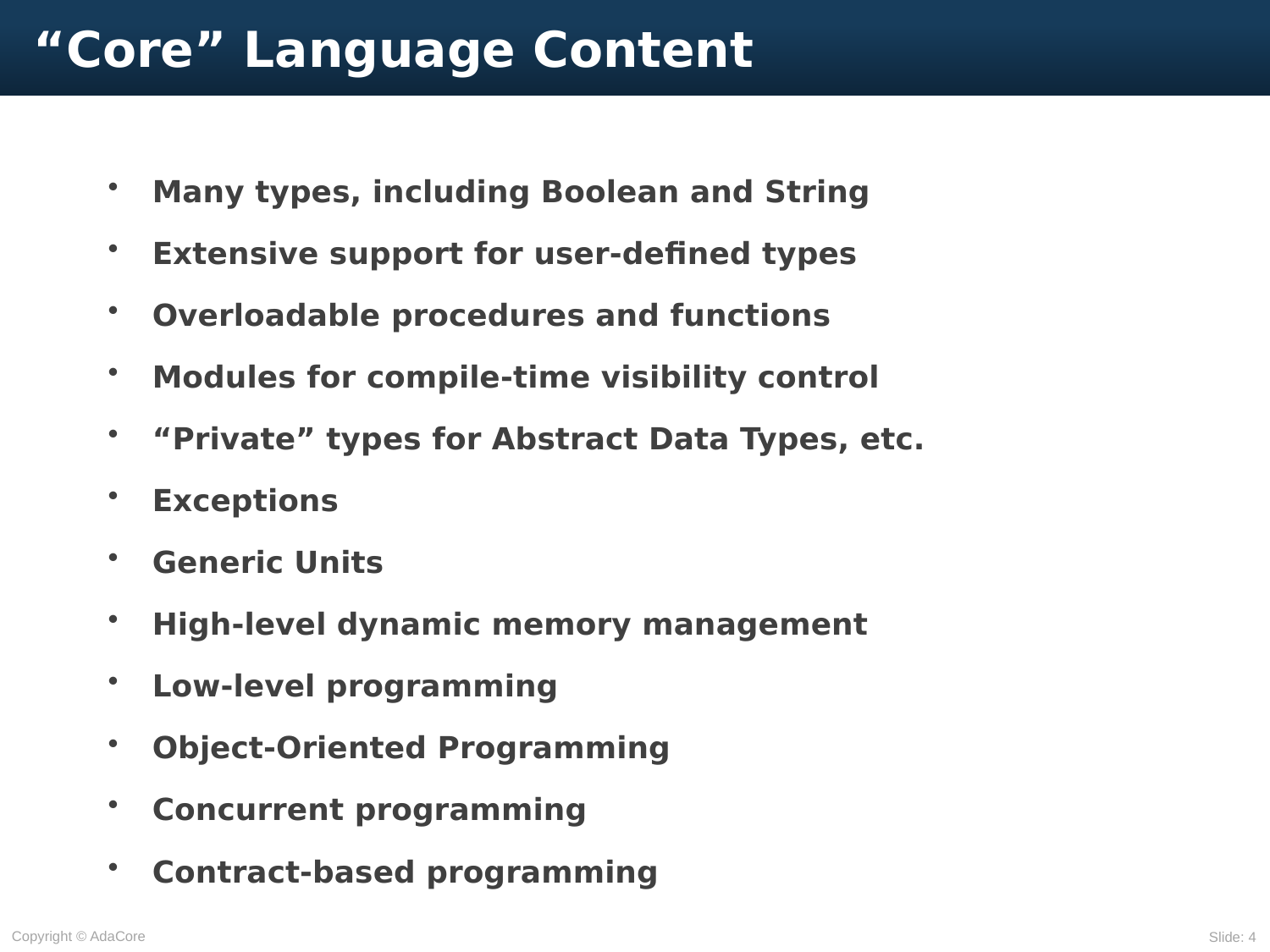

# “Core” Language Content
Many types, including Boolean and String
Extensive support for user-defined types
Overloadable procedures and functions
Modules for compile-time visibility control
“Private” types for Abstract Data Types, etc.
Exceptions
Generic Units
High-level dynamic memory management
Low-level programming
Object-Oriented Programming
Concurrent programming
Contract-based programming